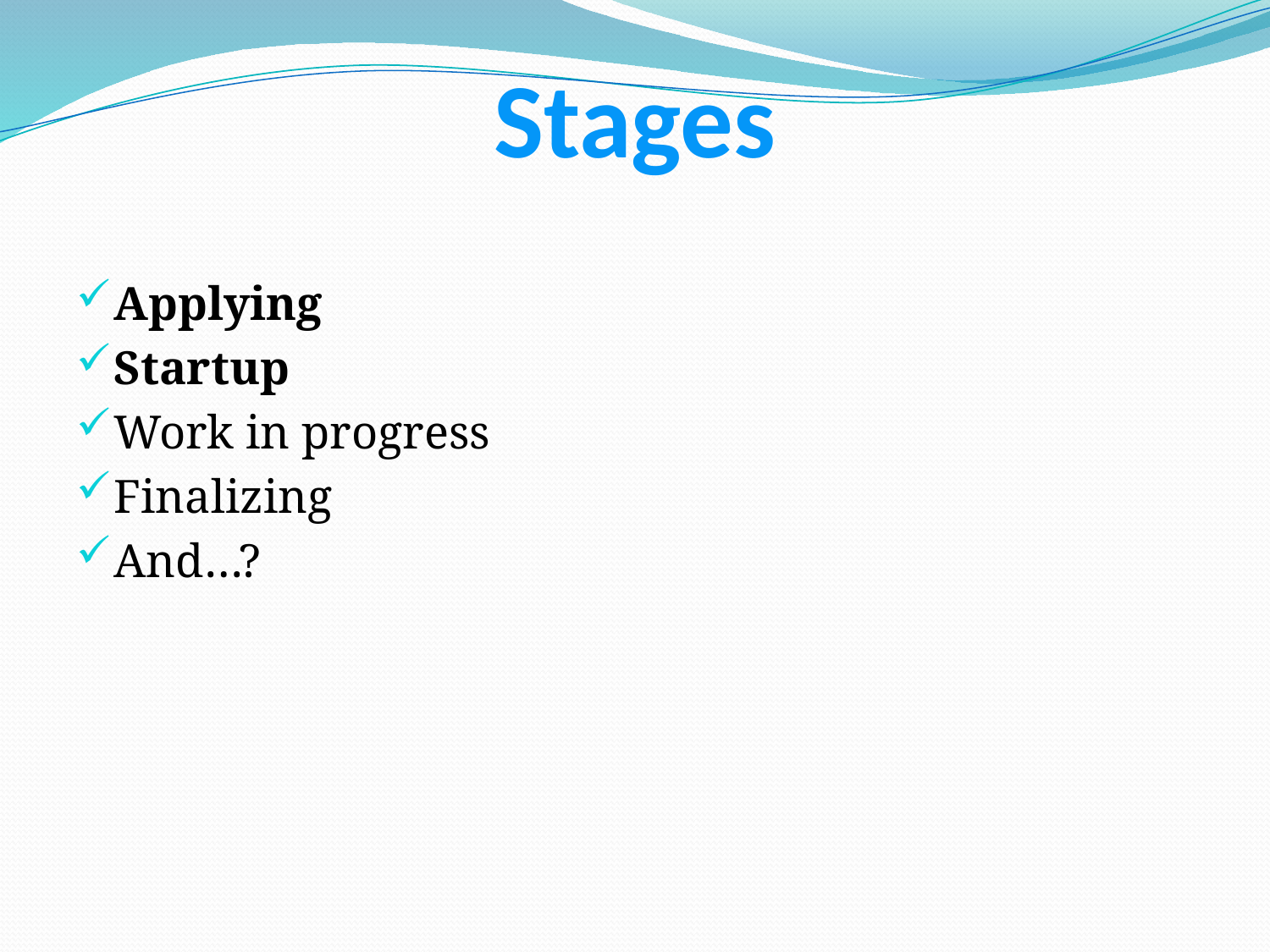

# Stages
Applying
Startup
Work in progress
Finalizing
And…?